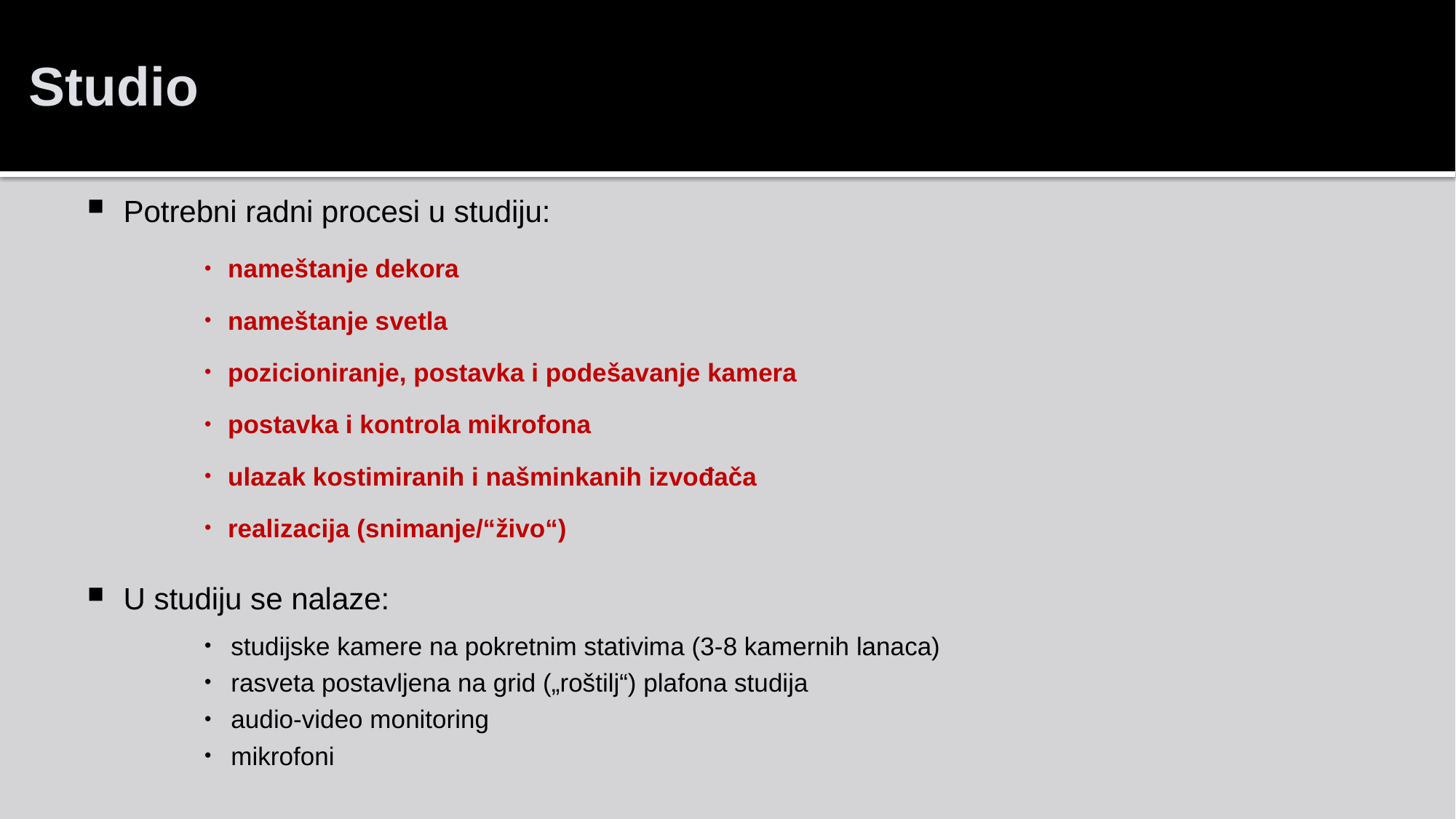

# Studio

Potrebni radni procesi u studiju:

nameštanje dekora
nameštanje svetla
pozicioniranje, postavka i podešavanje kamera
postavka i kontrola mikrofona
ulazak kostimiranih i našminkanih izvođača
realizacija (snimanje/“živo“)

U studiju se nalaze:

studijske kamere na pokretnim stativima (3-8 kamernih lanaca)
rasveta postavljena na grid („roštilj“) plafona studija
audio-video monitoring
mikrofoni